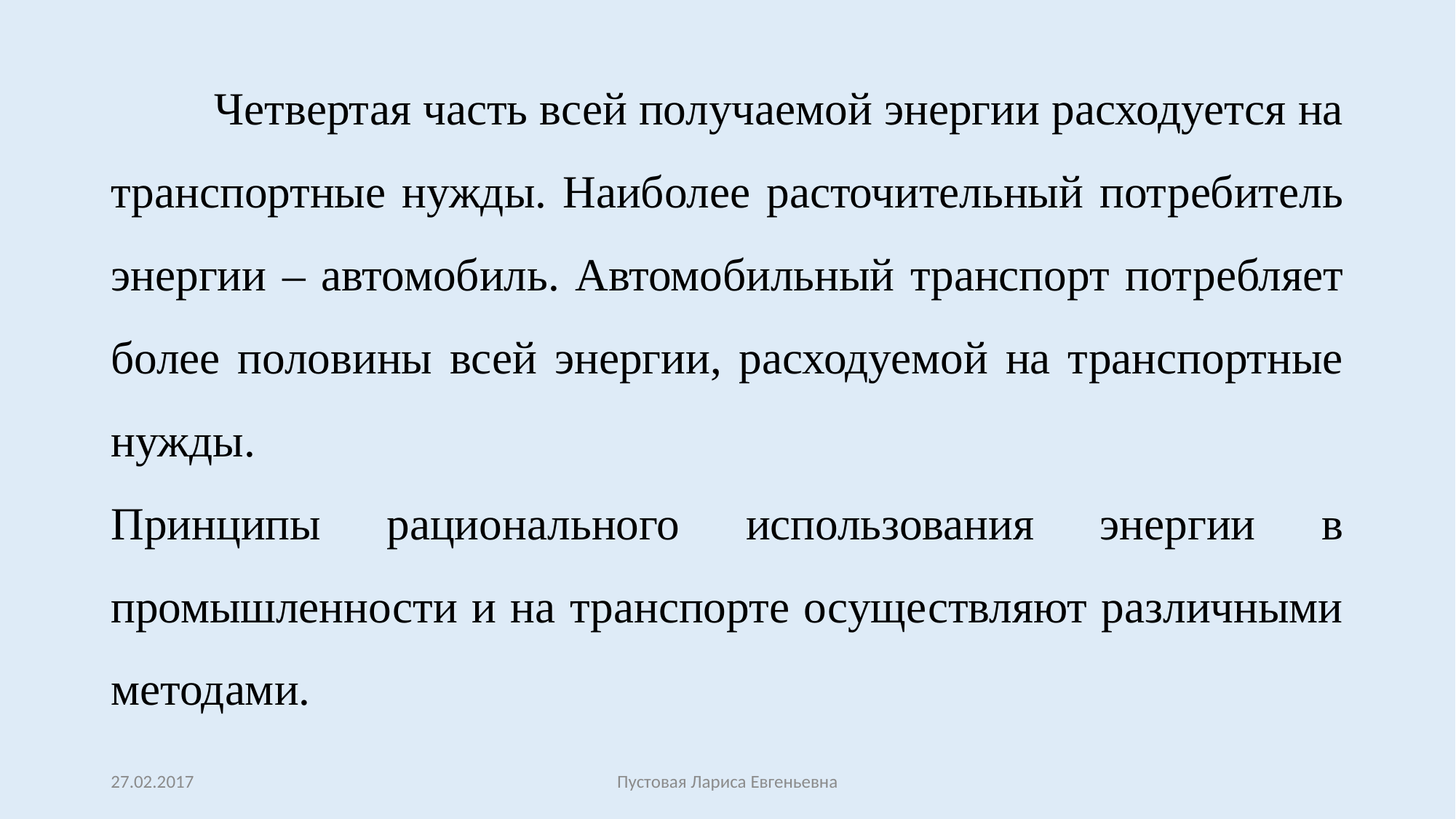

# Четвертая часть всей получаемой энергии расходуется на транспортные нужды. Наиболее расточительный потребитель энергии – автомобиль. Автомобильный транспорт потребляет более половины всей энергии, расходуемой на транспортные нужды. Принципы рационального использования энергии в промышленности и на транспорте осуществляют различными методами.
27.02.2017
Пустовая Лариса Евгеньевна